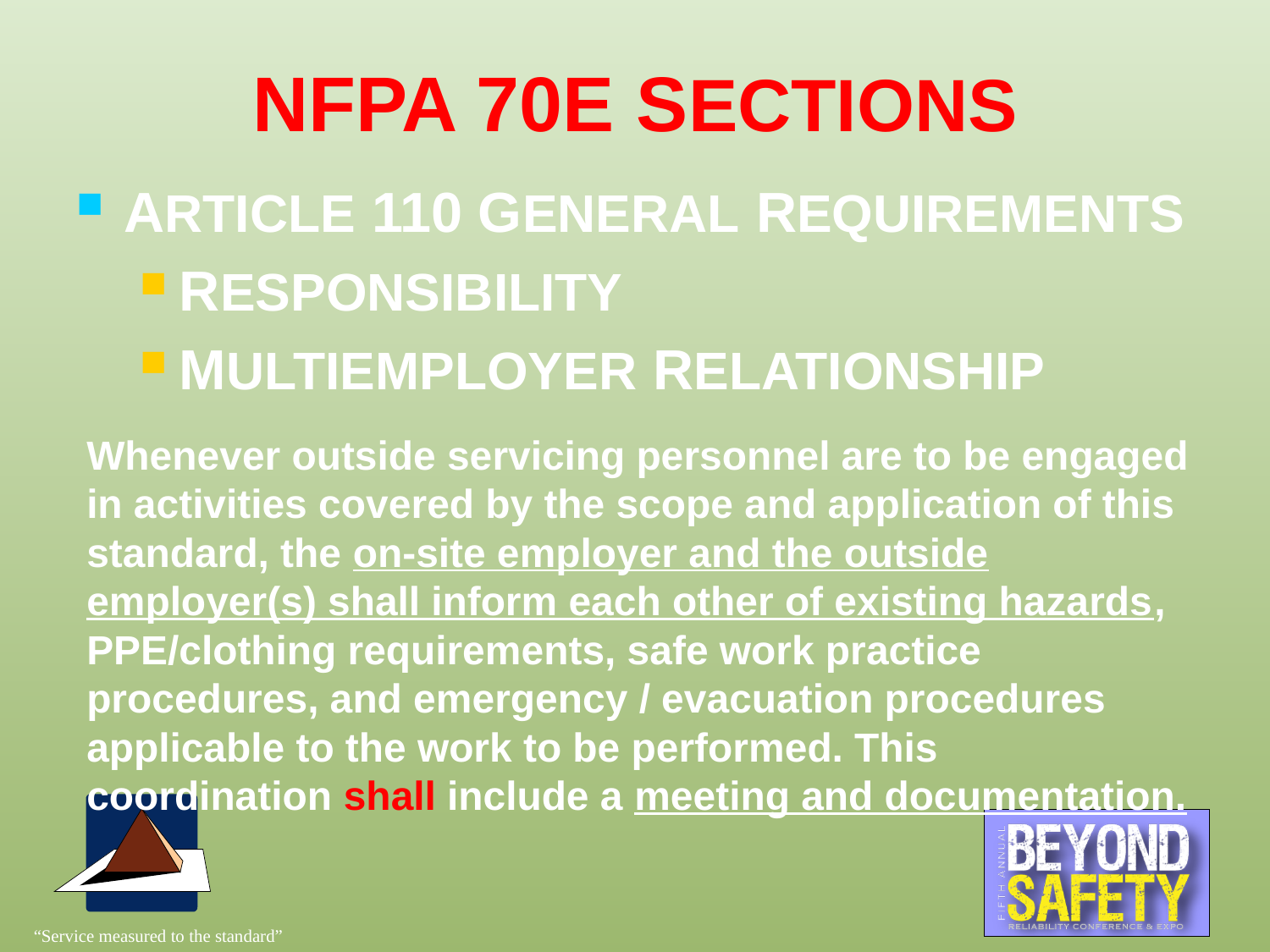

# NFPA 70E SECTIONS
ARTICLE 110 GENERAL REQUIREMENTS
RESPONSIBILITY
MULTIEMPLOYER RELATIONSHIP

Whenever outside servicing personnel are to be engaged in activities covered by the scope and application of this standard, the on-site employer and the outside employer(s) shall inform each other of existing hazards, PPE/clothing requirements, safe work practice procedures, and emergency / evacuation procedures applicable to the work to be performed. This coordination shall include a meeting and documentation.